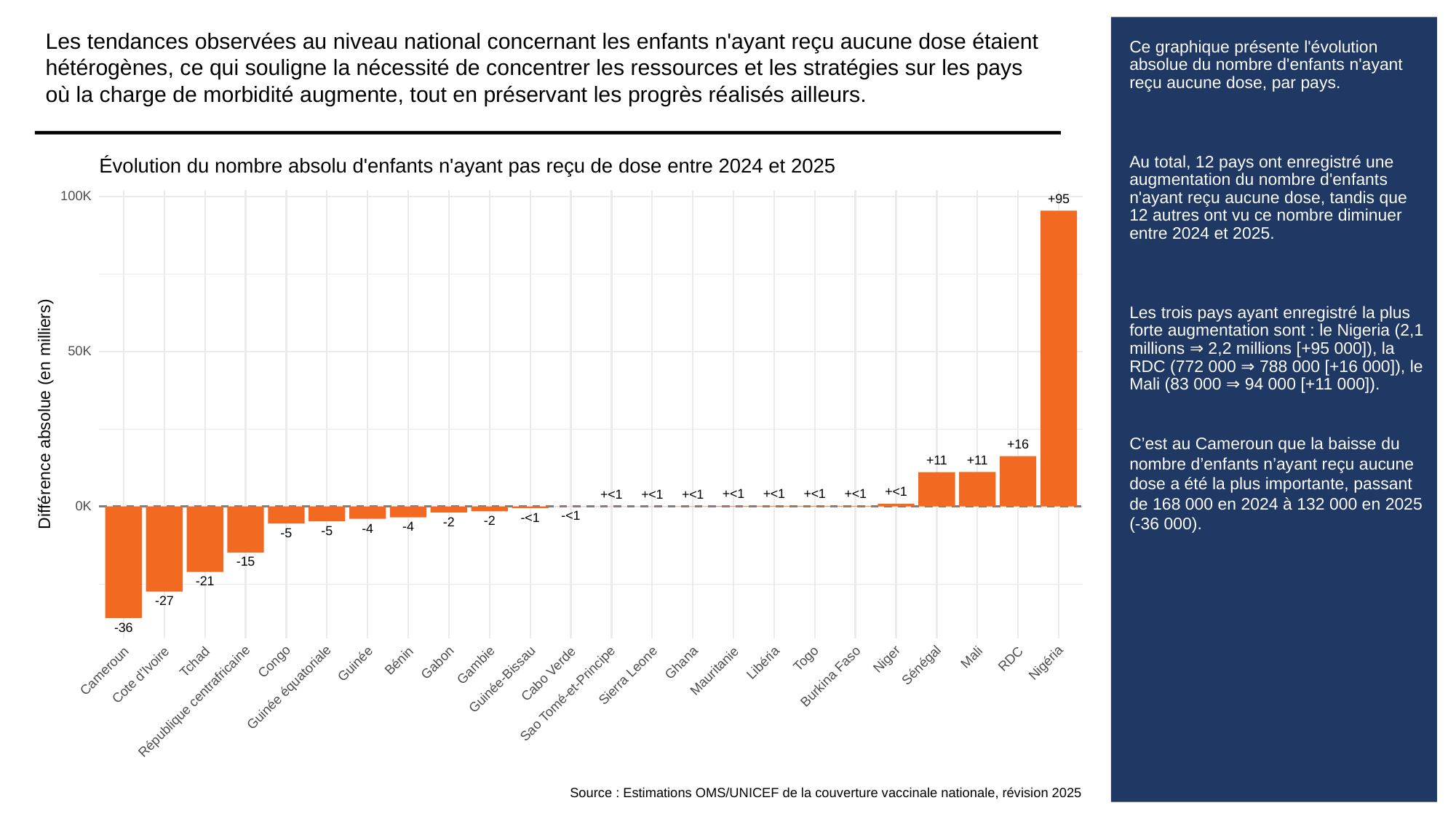

Les tendances observées au niveau national concernant les enfants n'ayant reçu aucune dose étaient hétérogènes, ce qui souligne la nécessité de concentrer les ressources et les stratégies sur les pays où la charge de morbidité augmente, tout en préservant les progrès réalisés ailleurs.
# Ce graphique présente l'évolution absolue du nombre d'enfants n'ayant reçu aucune dose, par pays.

Au total, 12 pays ont enregistré une augmentation du nombre d'enfants n'ayant reçu aucune dose, tandis que 12 autres ont vu ce nombre diminuer entre 2024 et 2025.

Les trois pays ayant enregistré la plus forte augmentation sont : le Nigeria (2,1 millions ⇒ 2,2 millions [+95 000]), la RDC (772 000 ⇒ 788 000 [+16 000]), le Mali (83 000 ⇒ 94 000 [+11 000]).

C’est au Cameroun que la baisse du nombre d’enfants n’ayant reçu aucune dose a été la plus importante, passant de 168 000 en 2024 à 132 000 en 2025 (-36 000).

Évolution du nombre absolu d'enfants n'ayant pas reçu de dose entre 2024 et 2025

100K
+95

50K

Différence absolue (en milliers)

+16

+11
+11

+<1
+<1
+<1
+<1
+<1
+<1
+<1
+<1
0K

-<1
-<1
-2
-2
-4
-4
-5
-5
-15
-21

-27
-36
Togo
Mali
Niger
RDC
Congo
Bénin
Nigéria
Tchad
Gabon
Ghana
Libéria
Sénégal
Guinée
Gambie
Cameroun
Mauritanie
Cabo Verde
Cote d'Ivoire
Sierra Leone
Burkina Faso
Guinée-Bissau
Guinée équatoriale
Sao Tomé-et-Principe
République centrafricaine
Source : Estimations OMS/UNICEF de la couverture vaccinale nationale, révision 2025